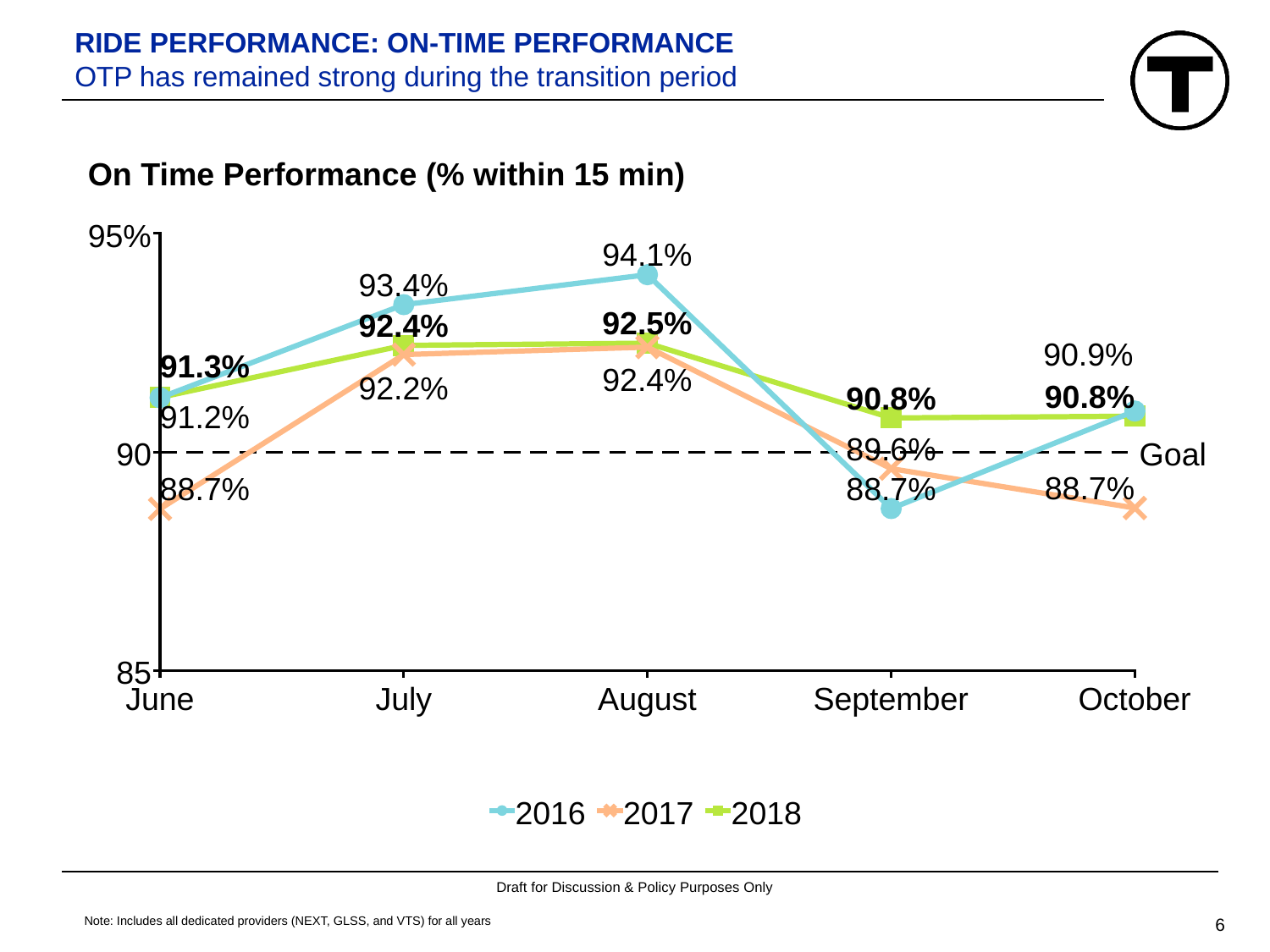

# RIDE PERFORMANCE: ON-TIME PERFORMANCE OTP has remained strong during the transition period

Note: Includes all dedicated providers (NEXT, GLSS, and VTS) for all years